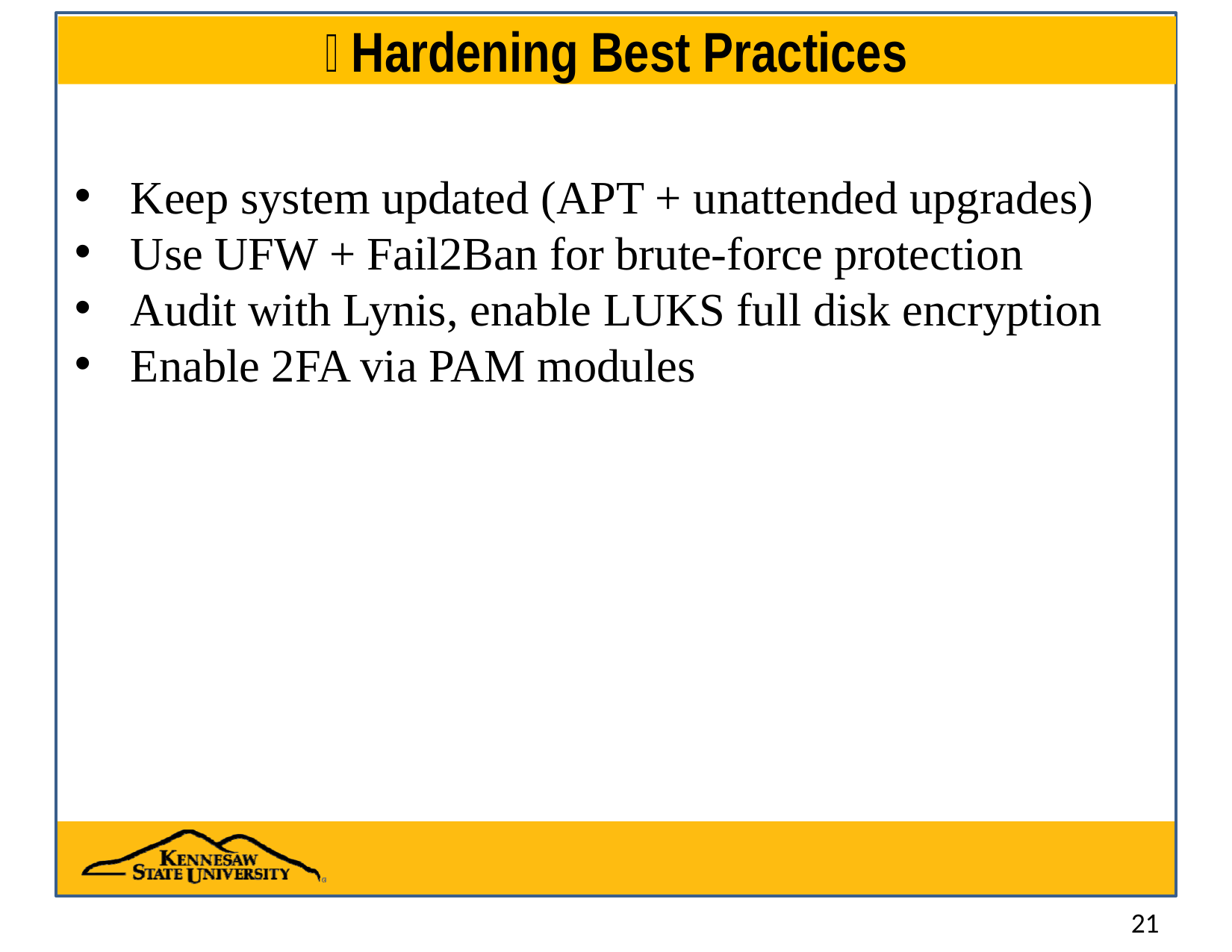

# 🧰 Hardening Best Practices
Keep system updated (APT + unattended upgrades)
Use UFW + Fail2Ban for brute-force protection
Audit with Lynis, enable LUKS full disk encryption
Enable 2FA via PAM modules